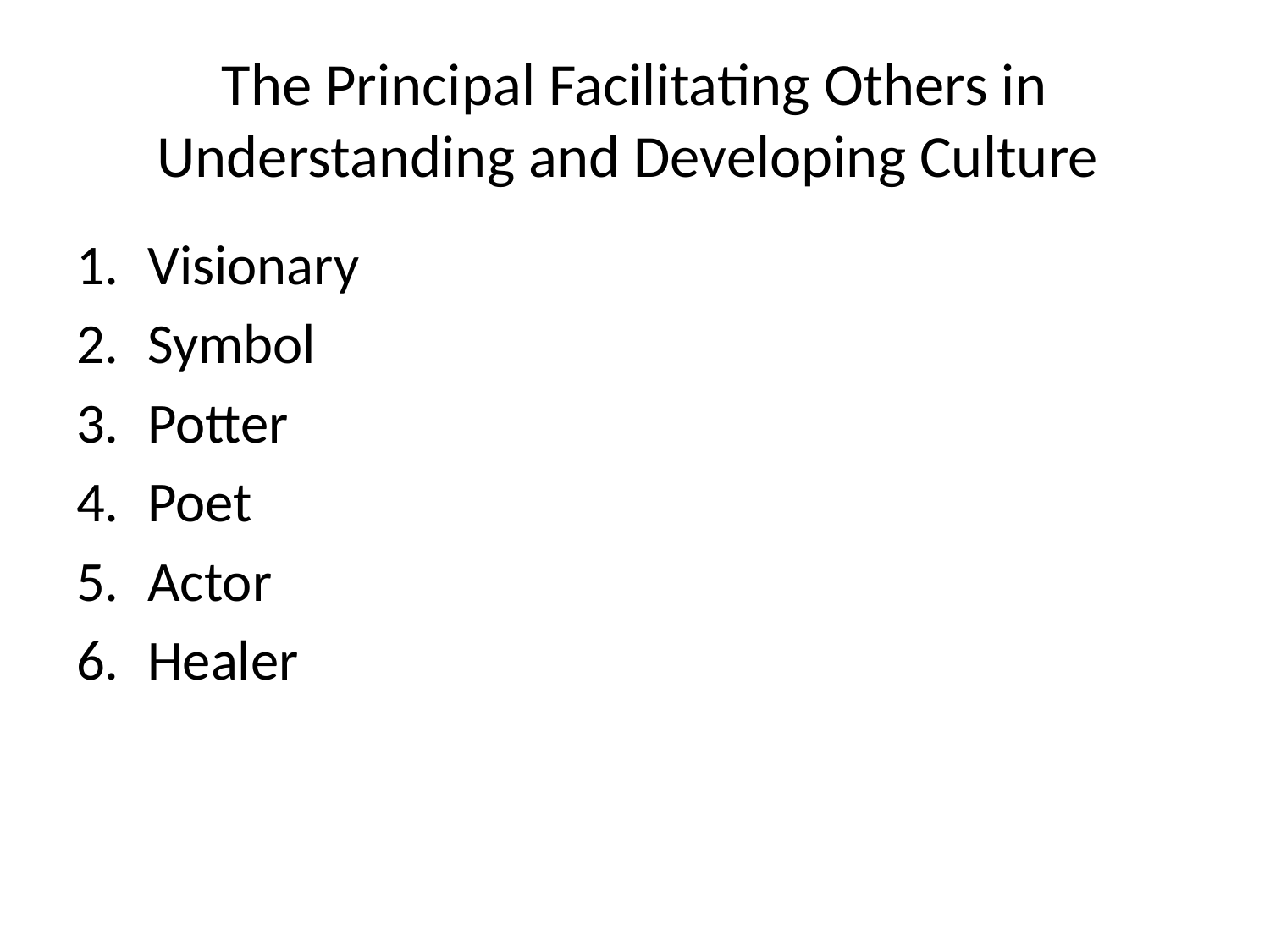

# The Principal Facilitating Others in Understanding and Developing Culture
Visionary
Symbol
Potter
Poet
Actor
Healer